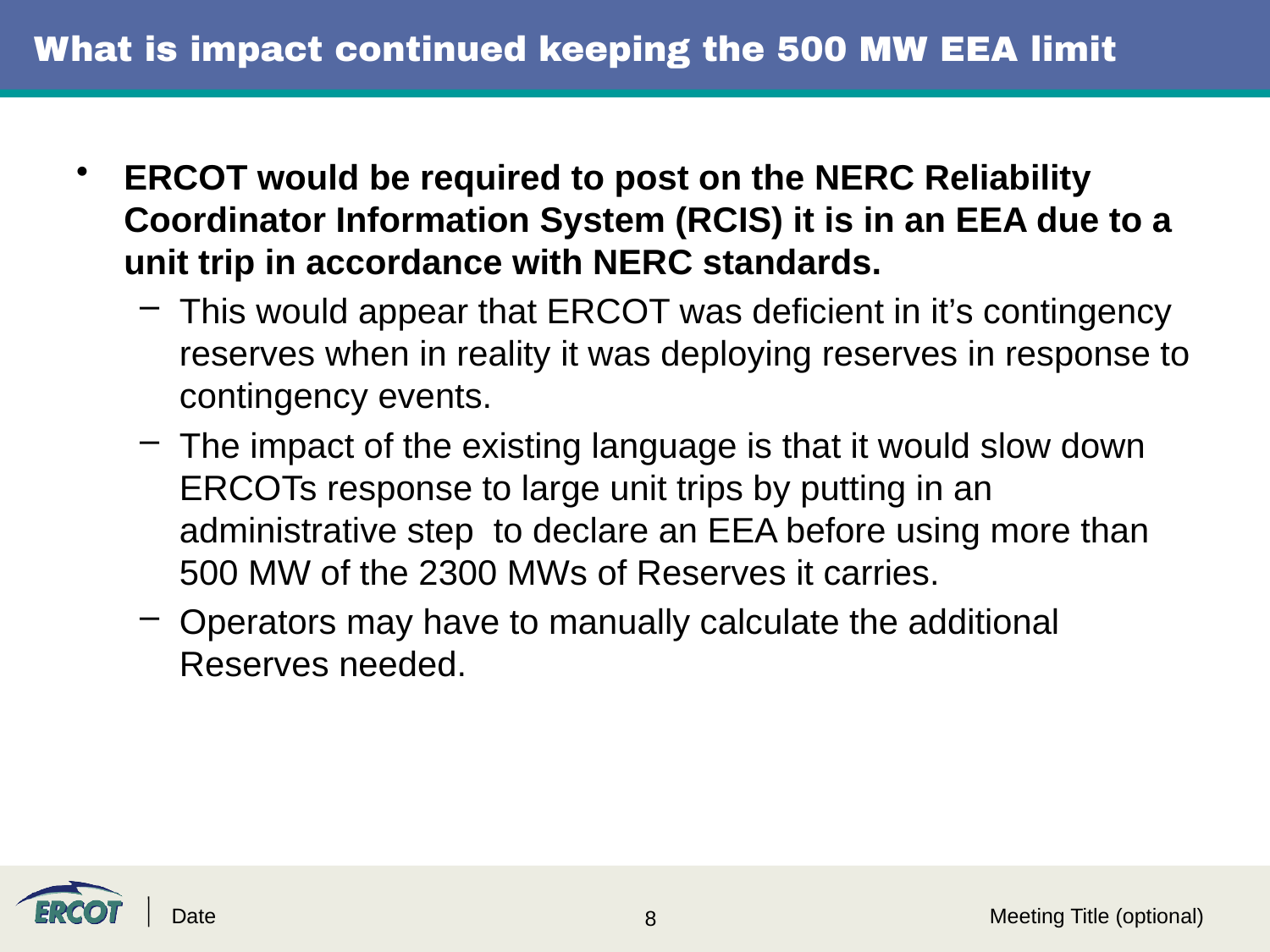

# What is impact continued keeping the 500 MW EEA limit
ERCOT would be required to post on the NERC Reliability Coordinator Information System (RCIS) it is in an EEA due to a unit trip in accordance with NERC standards.
This would appear that ERCOT was deficient in it’s contingency reserves when in reality it was deploying reserves in response to contingency events.
The impact of the existing language is that it would slow down ERCOTs response to large unit trips by putting in an administrative step  to declare an EEA before using more than 500 MW of the 2300 MWs of Reserves it carries.
Operators may have to manually calculate the additional Reserves needed.
Date
Meeting Title (optional)